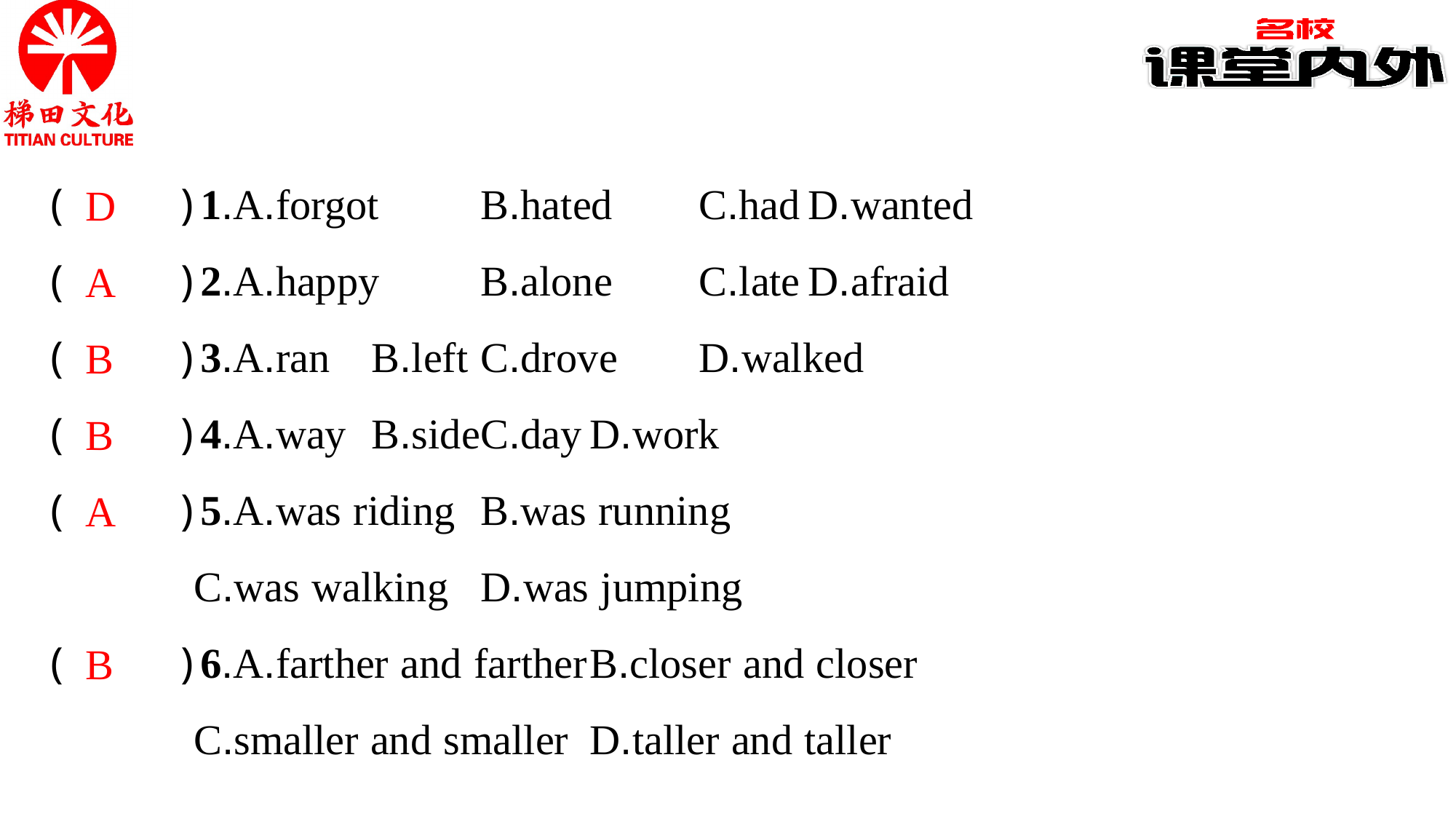

D
A
B
B
A

B
(　　)1.A.forgot	B.hated	C.had	D.wanted
(　　)2.A.happy	B.alone	C.late	D.afraid
(　　)3.A.ran	B.left	C.drove	D.walked
(　　)4.A.way	B.side	C.day	D.work
(　　)5.A.was riding	B.was running
C.was walking	D.was jumping
(　　)6.A.farther and farther	B.closer and closer
C.smaller and smaller	D.taller and taller